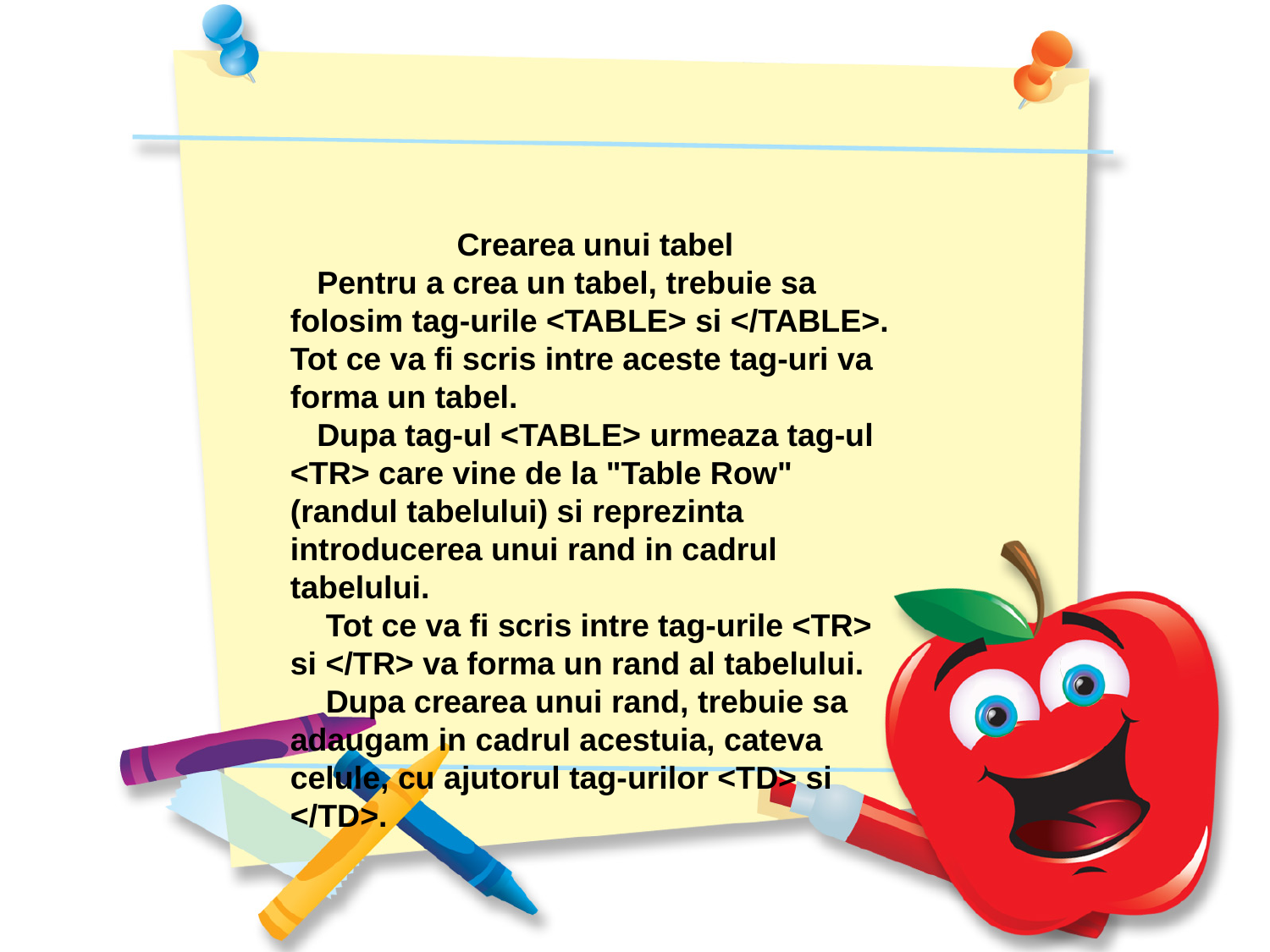

Crearea unui tabel
   Pentru a crea un tabel, trebuie sa folosim tag-urile <TABLE> si </TABLE>. Tot ce va fi scris intre aceste tag-uri va forma un tabel.
   Dupa tag-ul <TABLE> urmeaza tag-ul <TR> care vine de la "Table Row" (randul tabelului) si reprezinta introducerea unui rand in cadrul tabelului.
    Tot ce va fi scris intre tag-urile <TR> si </TR> va forma un rand al tabelului.
    Dupa crearea unui rand, trebuie sa adaugam in cadrul acestuia, cateva celule, cu ajutorul tag-urilor <TD> si </TD>.